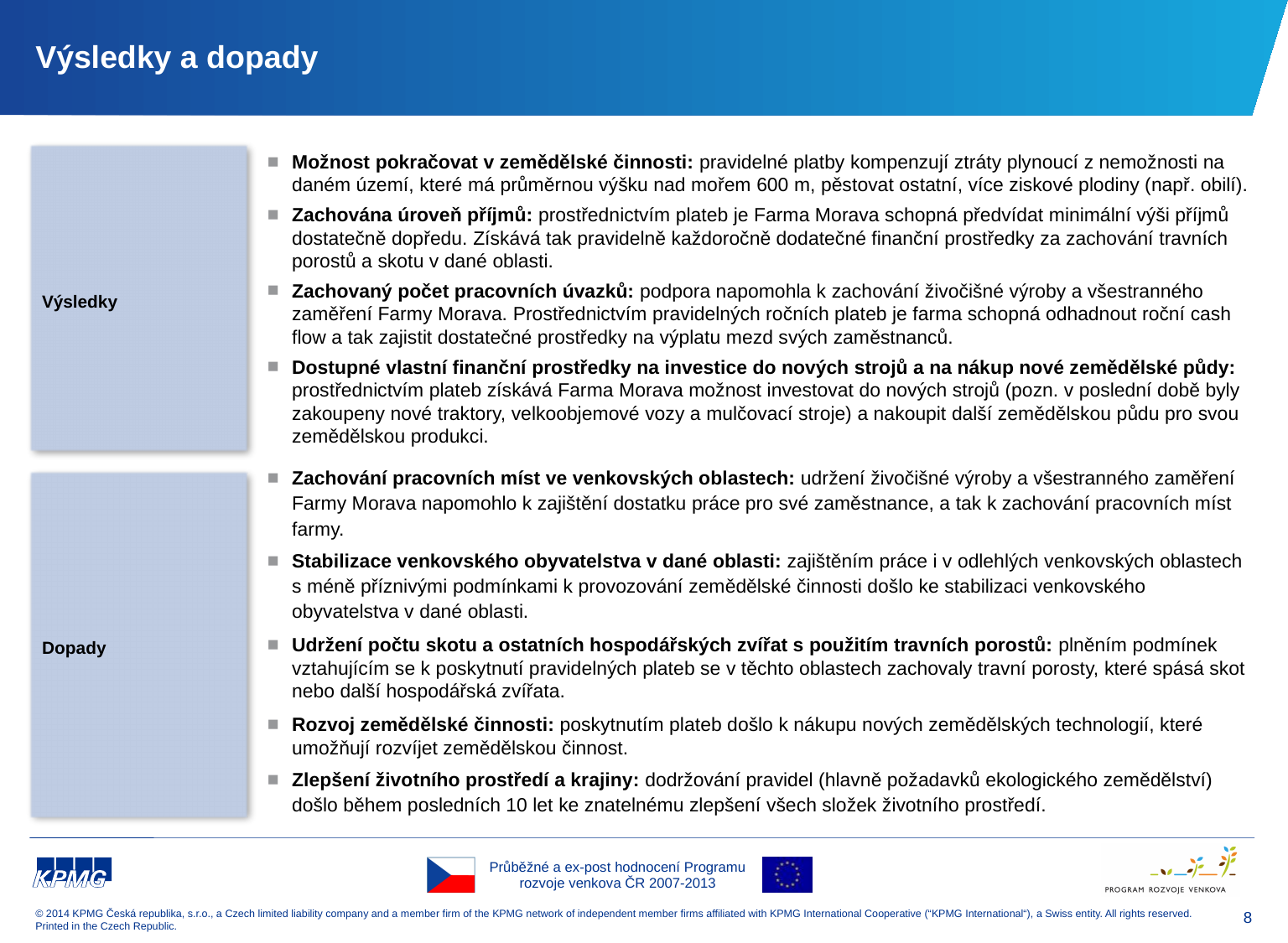

# Výsledky a dopady
Možnost pokračovat v zemědělské činnosti: pravidelné platby kompenzují ztráty plynoucí z nemožnosti na daném území, které má průměrnou výšku nad mořem 600 m, pěstovat ostatní, více ziskové plodiny (např. obilí).
Zachována úroveň příjmů: prostřednictvím plateb je Farma Morava schopná předvídat minimální výši příjmů dostatečně dopředu. Získává tak pravidelně každoročně dodatečné finanční prostředky za zachování travních porostů a skotu v dané oblasti.
Zachovaný počet pracovních úvazků: podpora napomohla k zachování živočišné výroby a všestranného zaměření Farmy Morava. Prostřednictvím pravidelných ročních plateb je farma schopná odhadnout roční cash flow a tak zajistit dostatečné prostředky na výplatu mezd svých zaměstnanců.
Dostupné vlastní finanční prostředky na investice do nových strojů a na nákup nové zemědělské půdy: prostřednictvím plateb získává Farma Morava možnost investovat do nových strojů (pozn. v poslední době byly zakoupeny nové traktory, velkoobjemové vozy a mulčovací stroje) a nakoupit další zemědělskou půdu pro svou zemědělskou produkci.
Výsledky
Zachování pracovních míst ve venkovských oblastech: udržení živočišné výroby a všestranného zaměření Farmy Morava napomohlo k zajištění dostatku práce pro své zaměstnance, a tak k zachování pracovních míst farmy.
Stabilizace venkovského obyvatelstva v dané oblasti: zajištěním práce i v odlehlých venkovských oblastech s méně příznivými podmínkami k provozování zemědělské činnosti došlo ke stabilizaci venkovského obyvatelstva v dané oblasti.
Udržení počtu skotu a ostatních hospodářských zvířat s použitím travních porostů: plněním podmínek vztahujícím se k poskytnutí pravidelných plateb se v těchto oblastech zachovaly travní porosty, které spásá skot nebo další hospodářská zvířata.
Rozvoj zemědělské činnosti: poskytnutím plateb došlo k nákupu nových zemědělských technologií, které umožňují rozvíjet zemědělskou činnost.
Zlepšení životního prostředí a krajiny: dodržování pravidel (hlavně požadavků ekologického zemědělství) došlo během posledních 10 let ke znatelnému zlepšení všech složek životního prostředí.
Dopady